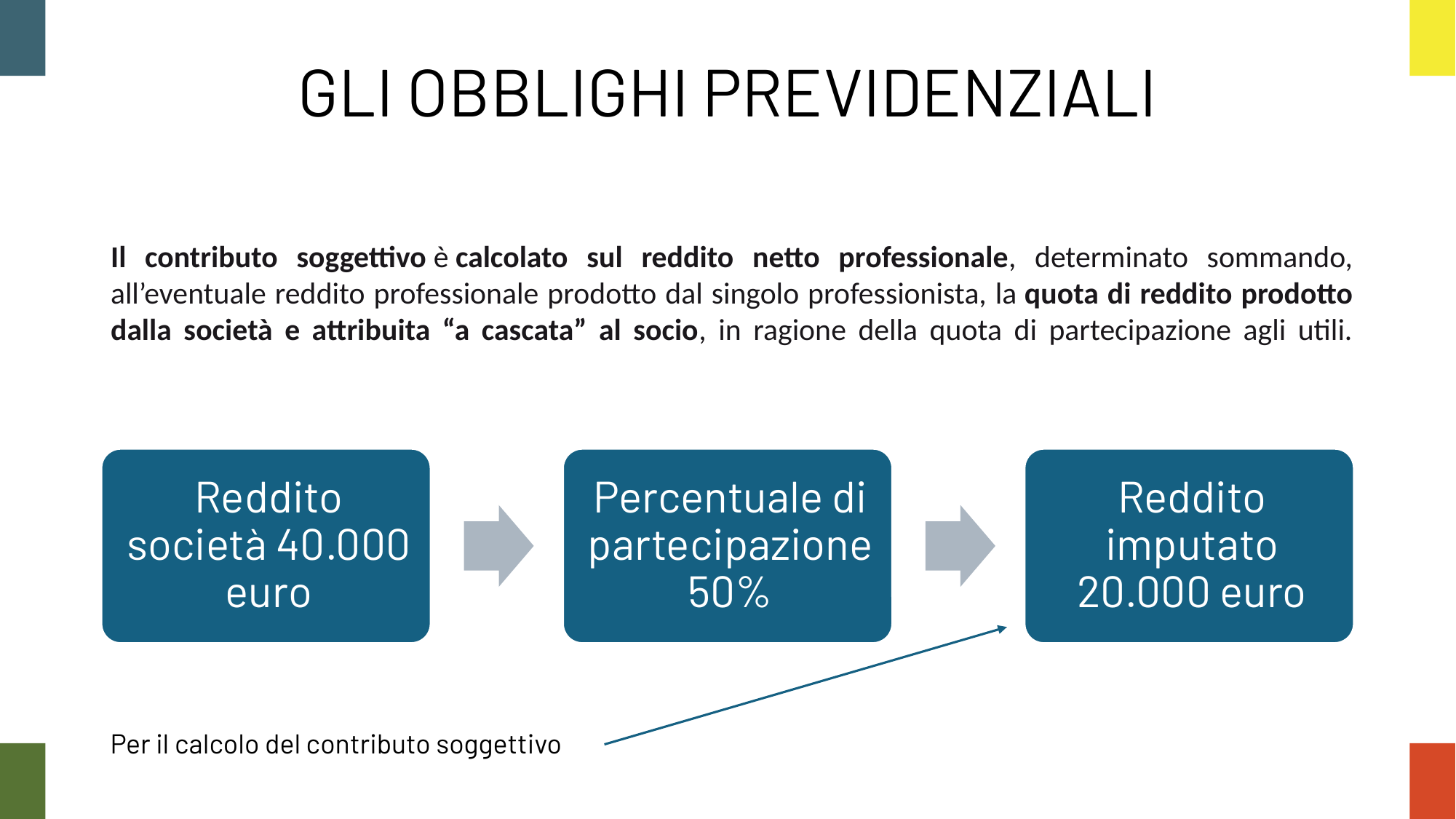

# GLI OBBLIGHI PREVIDENZIALI
Il contributo soggettivo è calcolato sul reddito netto professionale, determinato sommando, all’eventuale reddito professionale prodotto dal singolo professionista, la quota di reddito prodotto dalla società e attribuita “a cascata” al socio, in ragione della quota di partecipazione agli utili.
Reddito società 40.000 euro

Percentuale di partecipazione 50%

Reddito imputato 20.000 euro
Per il calcolo del contributo soggettivo